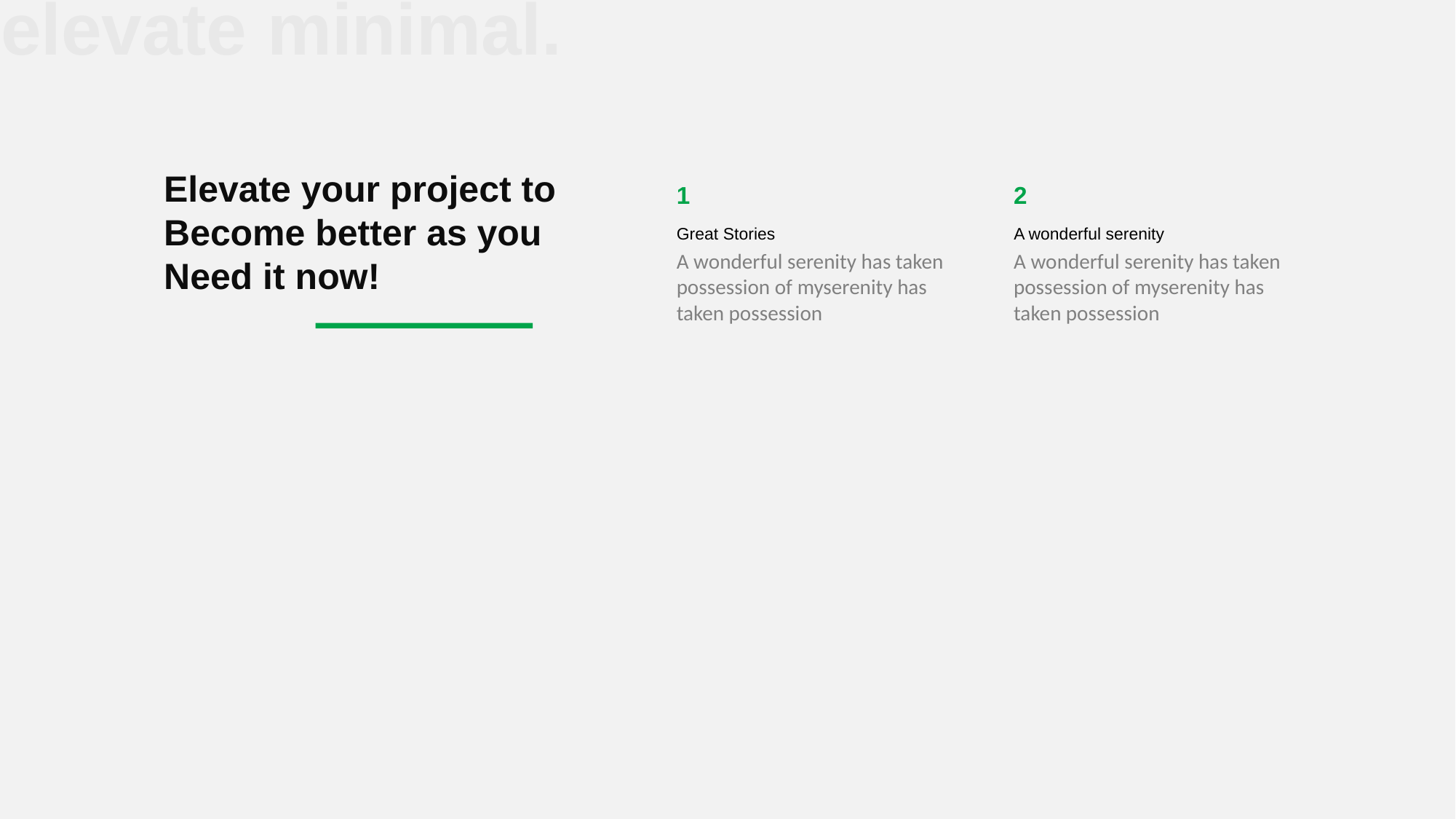

elevate minimal.
Elevate your project to
Become better as you
Need it now!
1
2
Great Stories
A wonderful serenity
A wonderful serenity has taken possession of myserenity has taken possession
A wonderful serenity has taken possession of myserenity has taken possession